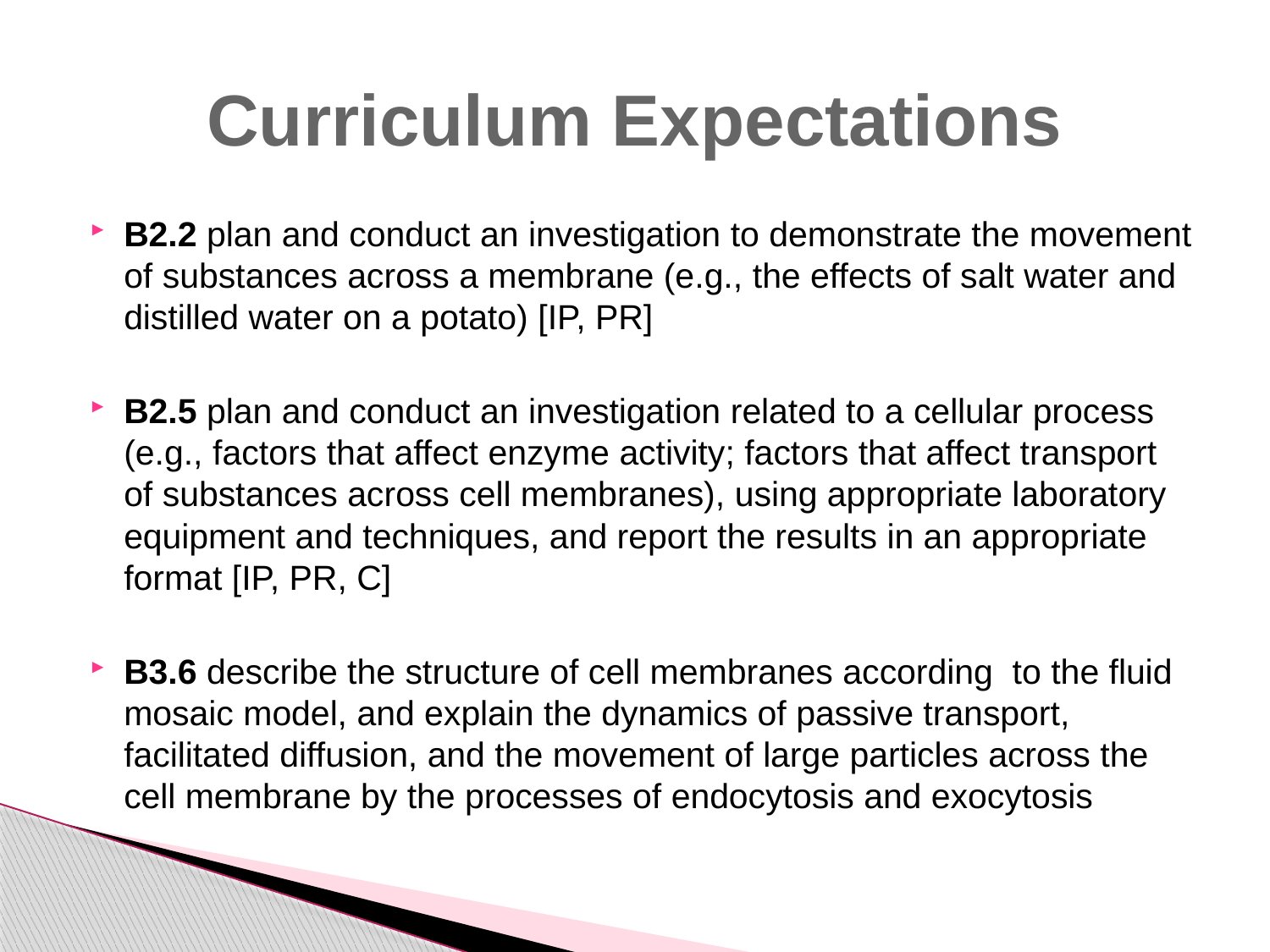

# Curriculum Expectations
B2.2 plan and conduct an investigation to demonstrate the movement of substances across a membrane (e.g., the effects of salt water and distilled water on a potato) [IP, PR]

B2.5 plan and conduct an investigation related to a cellular process (e.g., factors that affect enzyme activity; factors that affect transport of substances across cell membranes), using appropriate laboratory equipment and techniques, and report the results in an appropriate format [IP, PR, C]

B3.6 describe the structure of cell membranes according  to the fluid mosaic model, and explain the dynamics of passive transport, facilitated diffusion, and the movement of large particles across the cell membrane by the processes of endocytosis and exocytosis